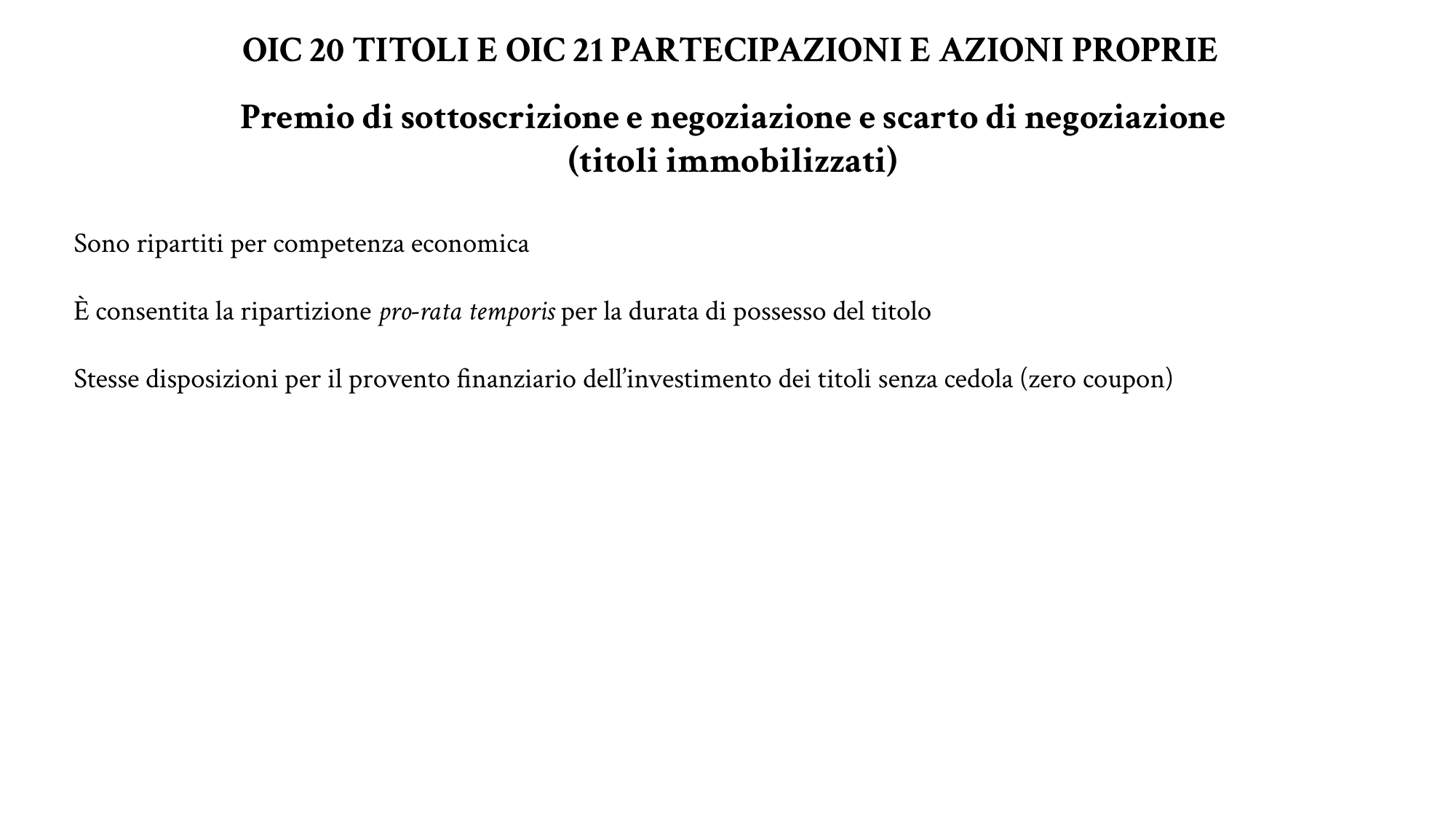

OIC 20 TITOLI E OIC 21 PARTECIPAZIONI E AZIONI PROPRIE
Premio di sottoscrizione e negoziazione e scarto di negoziazione
(titoli immobilizzati)
Sono ripartiti per competenza economica

È consentita la ripartizione pro-rata temporis per la durata di possesso del titolo

Stesse disposizioni per il provento finanziario dell’investimento dei titoli senza cedola (zero coupon)